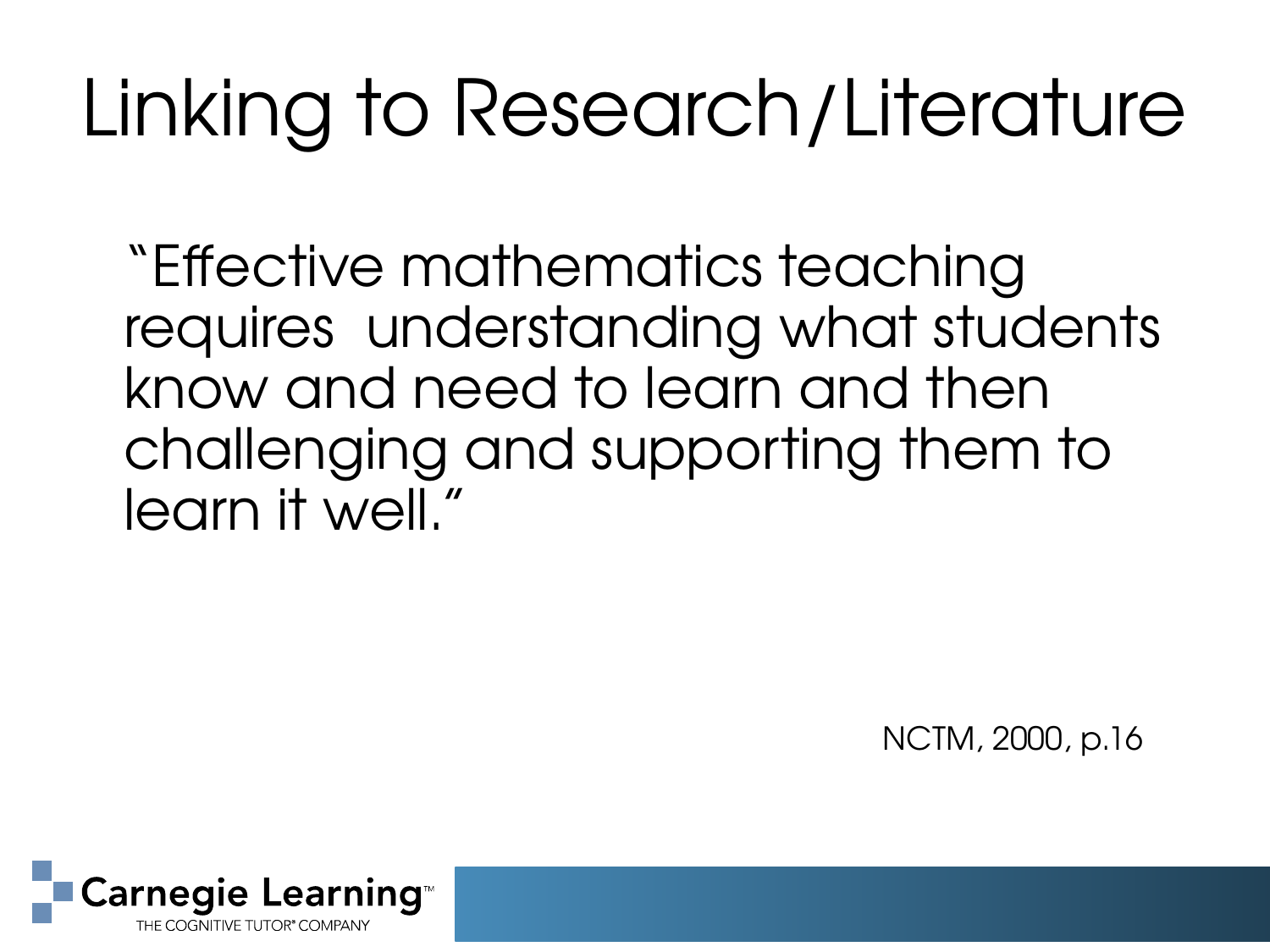

# Linking to Research/Literature

	“Effective mathematics teaching requires  understanding what students know and need to learn and then challenging and supporting them to learn it well.”

 						         NCTM, 2000, p.16